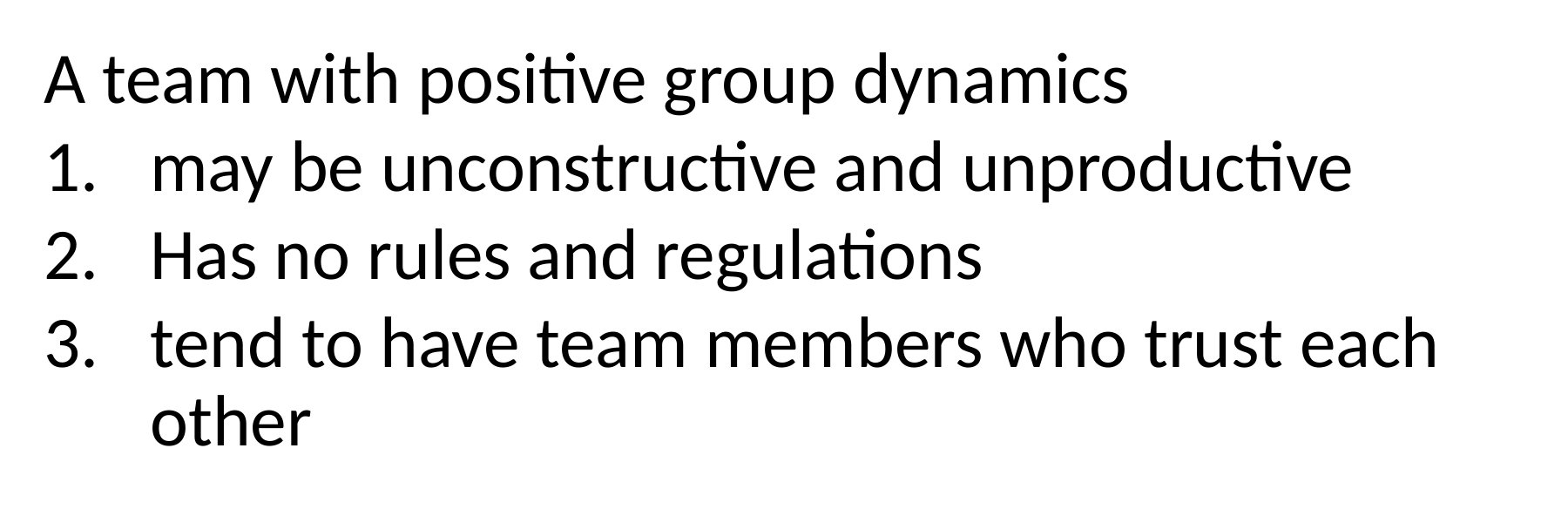

A team with positive group dynamics
may be unconstructive and unproductive
Has no rules and regulations
tend to have team members who trust each other